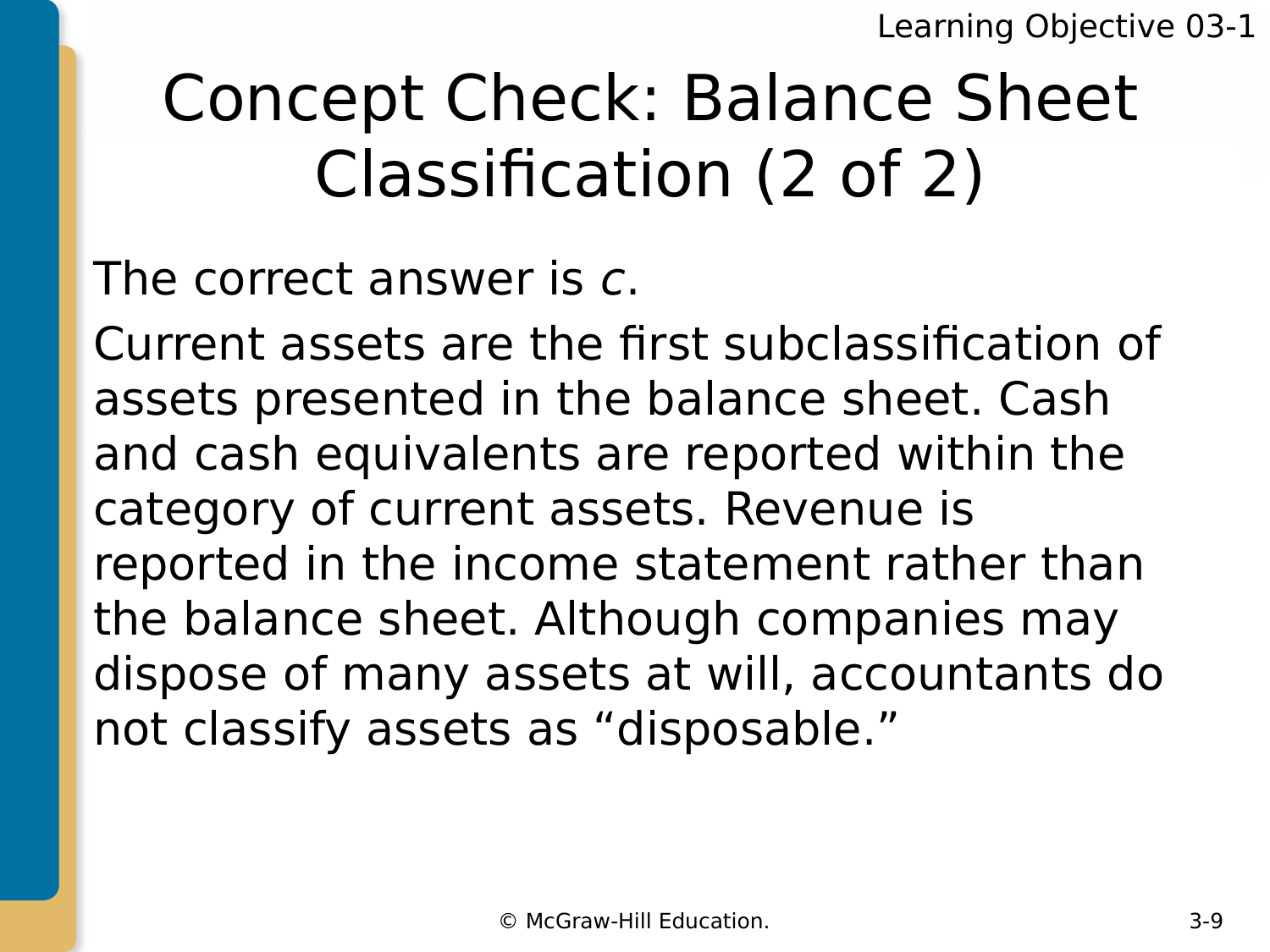

Learning Objective 03-1
# Concept Check: Balance Sheet Classification (2 of 2)
The correct answer is c.
Current assets are the first subclassification of assets presented in the balance sheet. Cash and cash equivalents are reported within the category of current assets. Revenue is reported in the income statement rather than the balance sheet. Although companies may dispose of many assets at will, accountants do not classify assets as “disposable.”